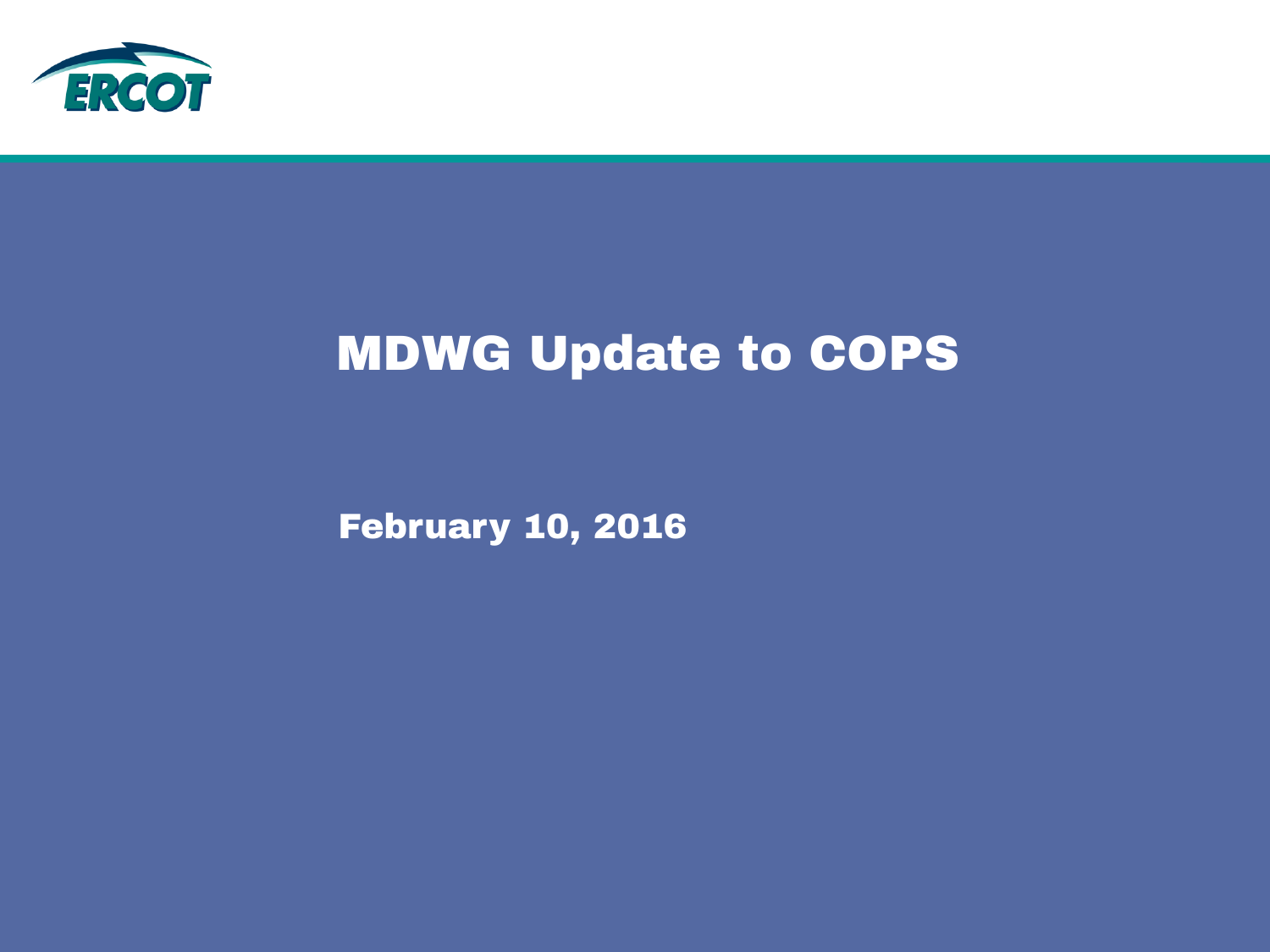

# MDWG Update to COPS
February 10, 2016